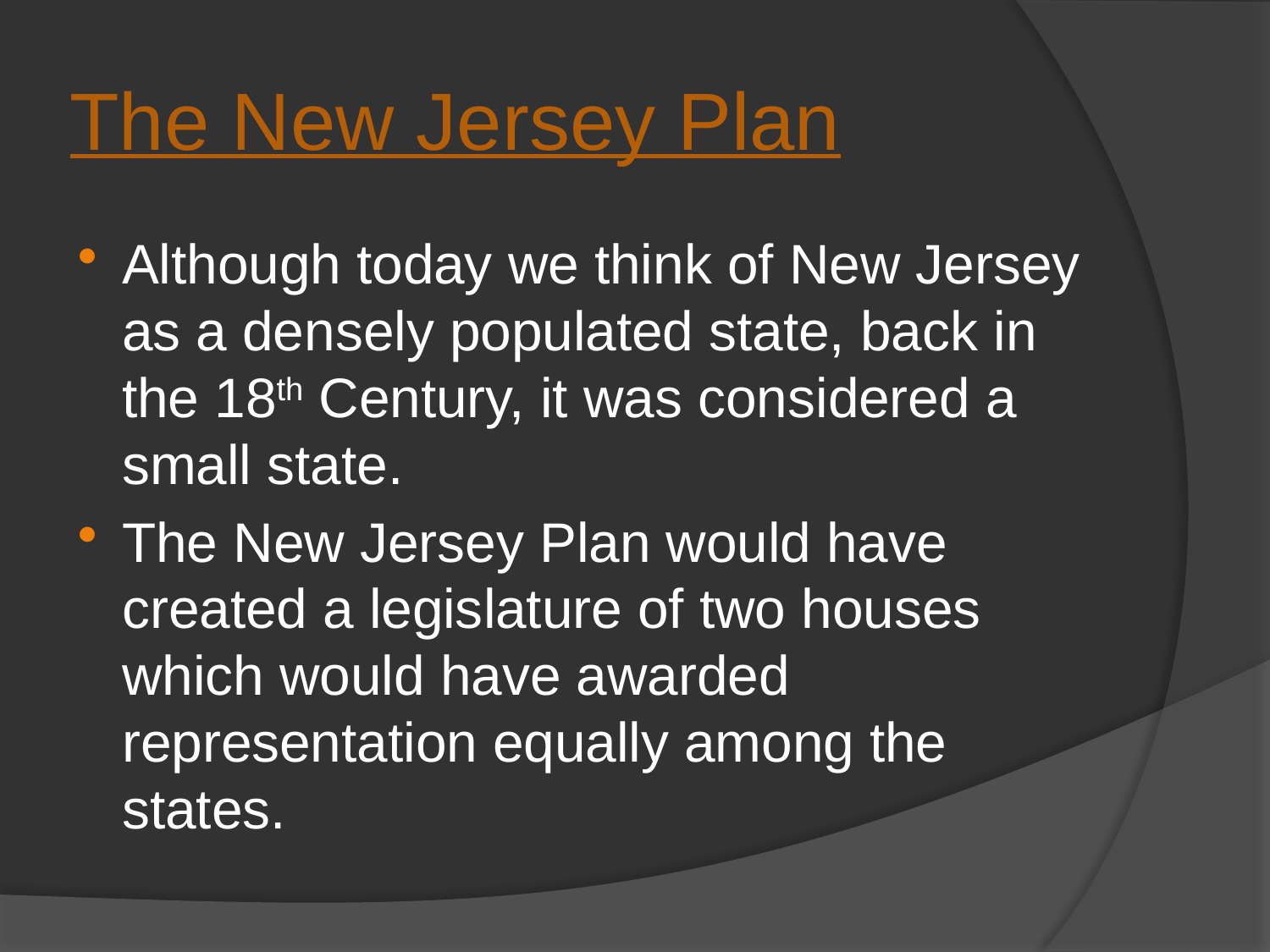

# The New Jersey Plan
Although today we think of New Jersey as a densely populated state, back in the 18th Century, it was considered a small state.
The New Jersey Plan would have created a legislature of two houses which would have awarded representation equally among the states.